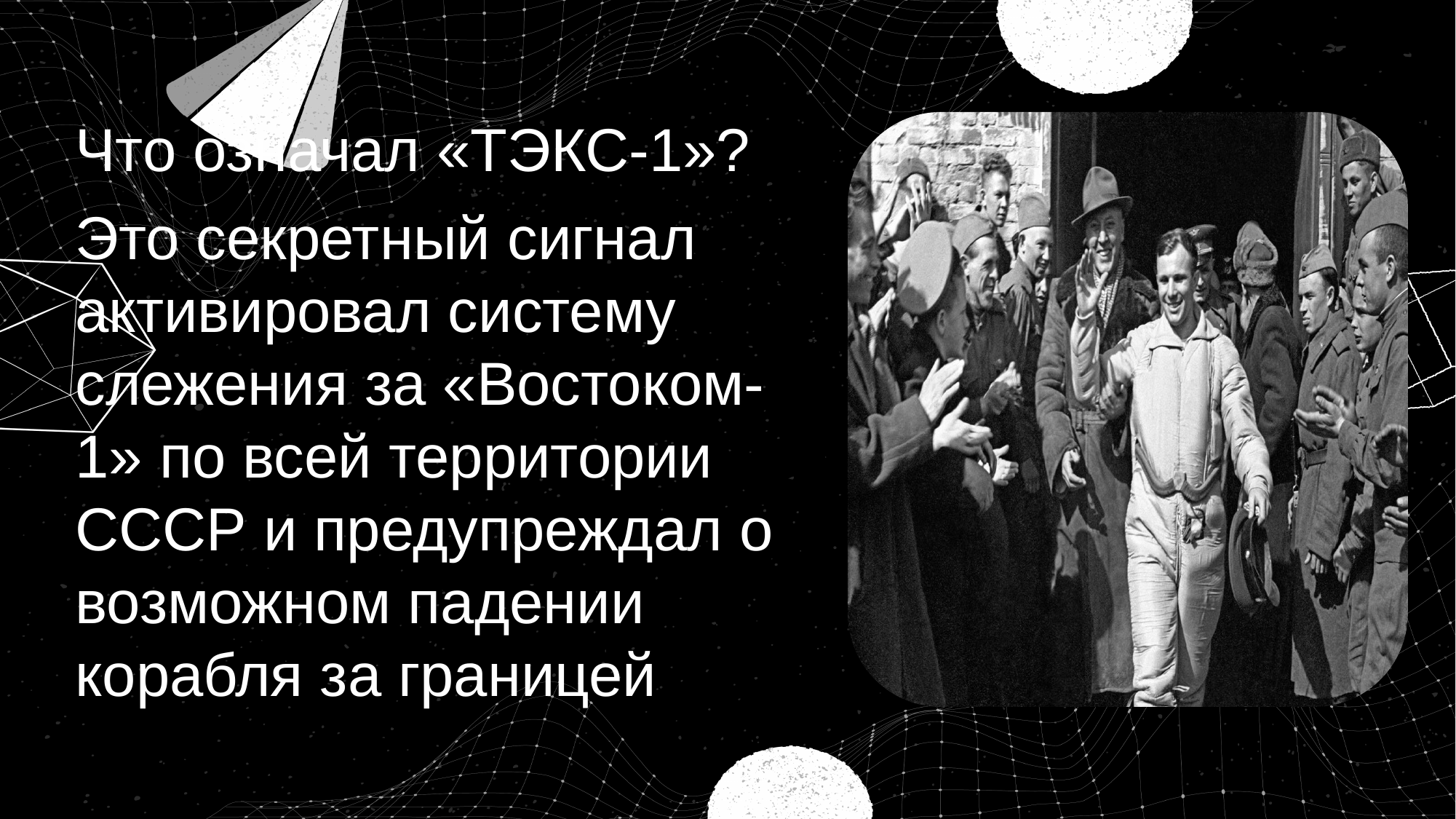

Что означал «ТЭКС-1»?
Это секретный сигнал активировал систему слежения за «Востоком-1» по всей территории СССР и предупреждал о возможном падении корабля за границей